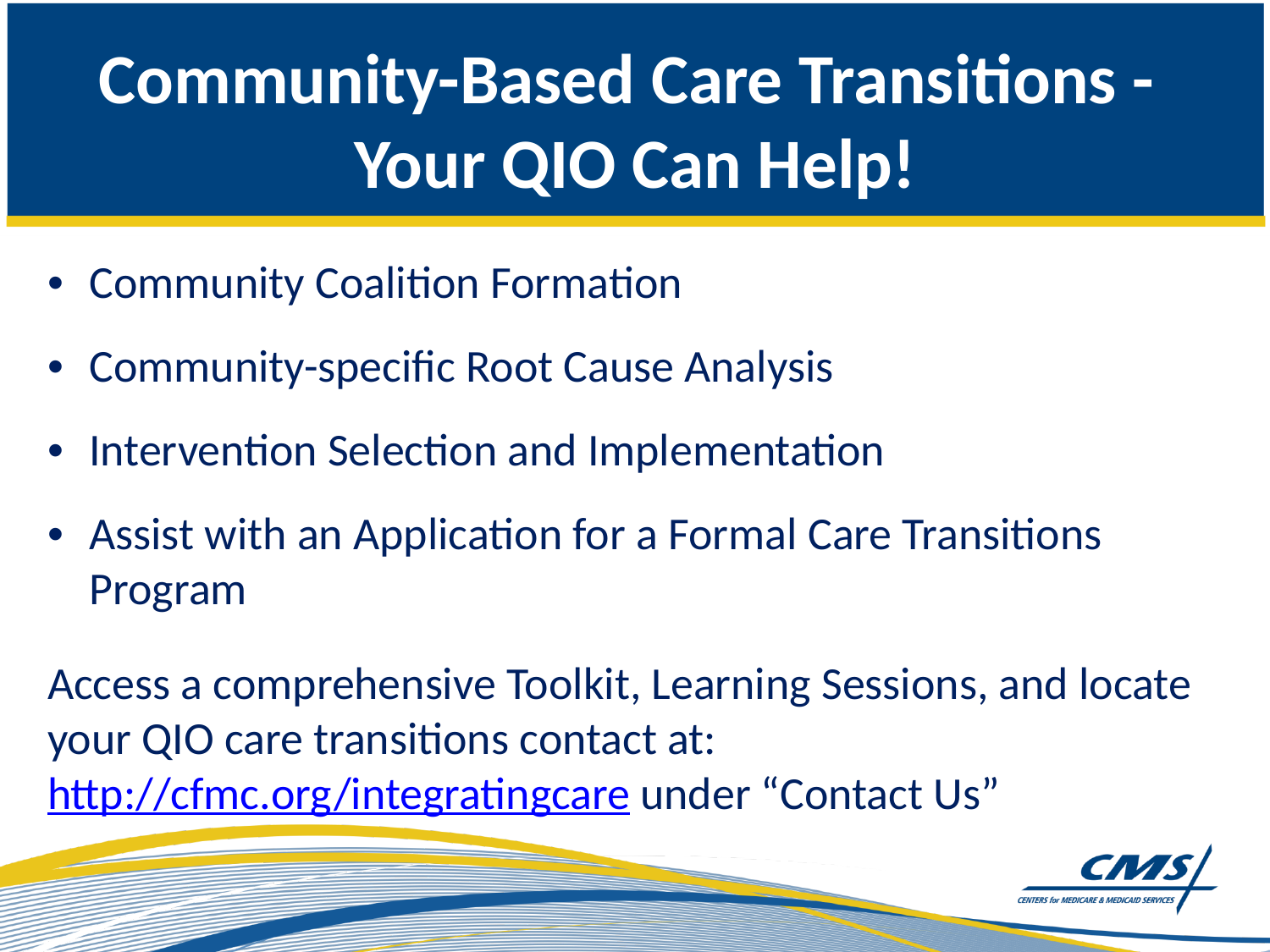

# Community-Based Care Transitions - Your QIO Can Help!
•  Community Coalition Formation

•  Community-specific Root Cause Analysis

•  Intervention Selection and Implementation

•  Assist with an Application for a Formal Care Transitions Program

Access a comprehensive Toolkit, Learning Sessions, and locate your QIO care transitions contact at: http://cfmc.org/integratingcare under “Contact Us”